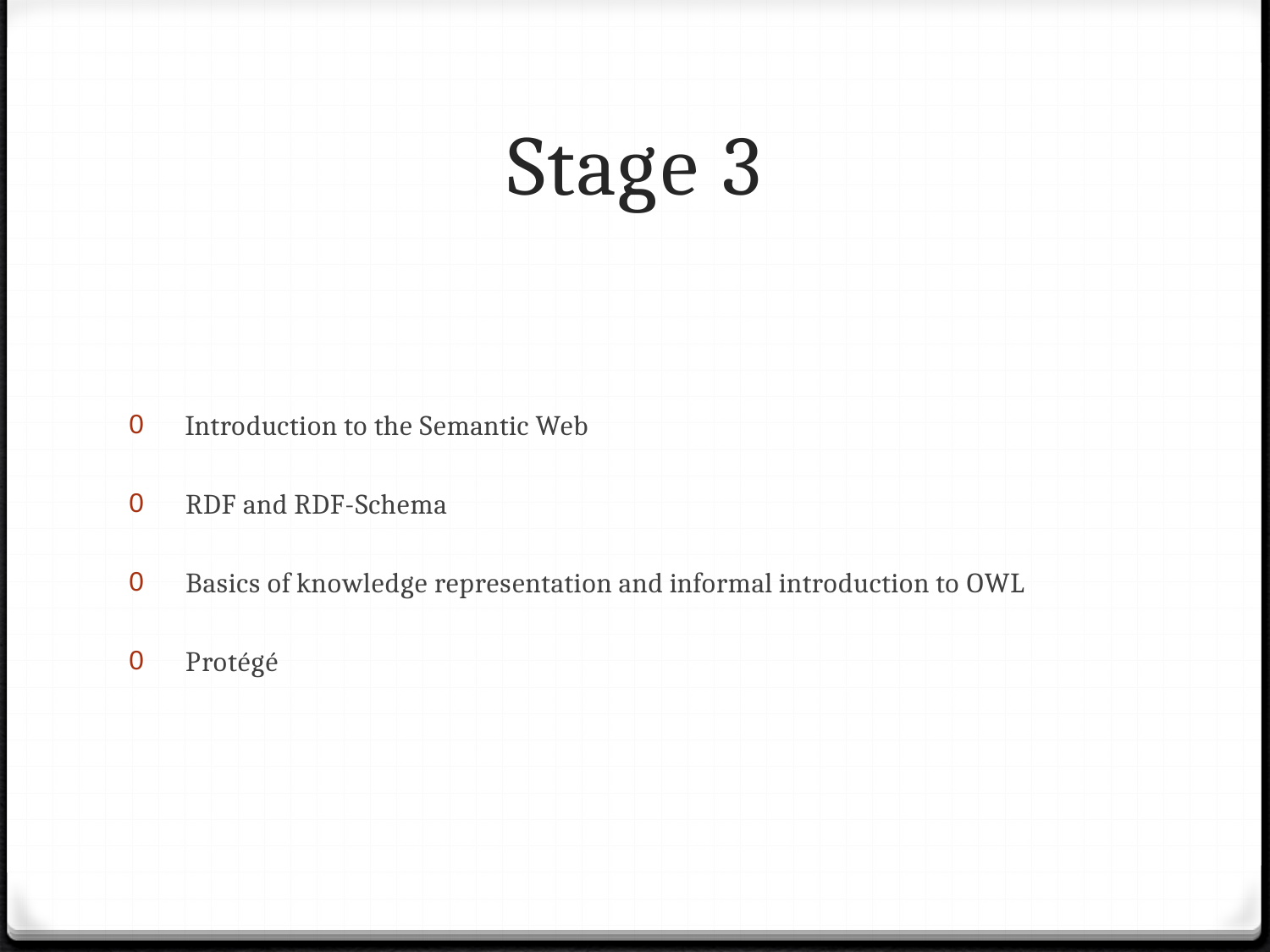

# Stage 3

    Introduction to the Semantic Web

    RDF and RDF-Schema

    Basics of knowledge representation and informal introduction to OWL

    Protégé